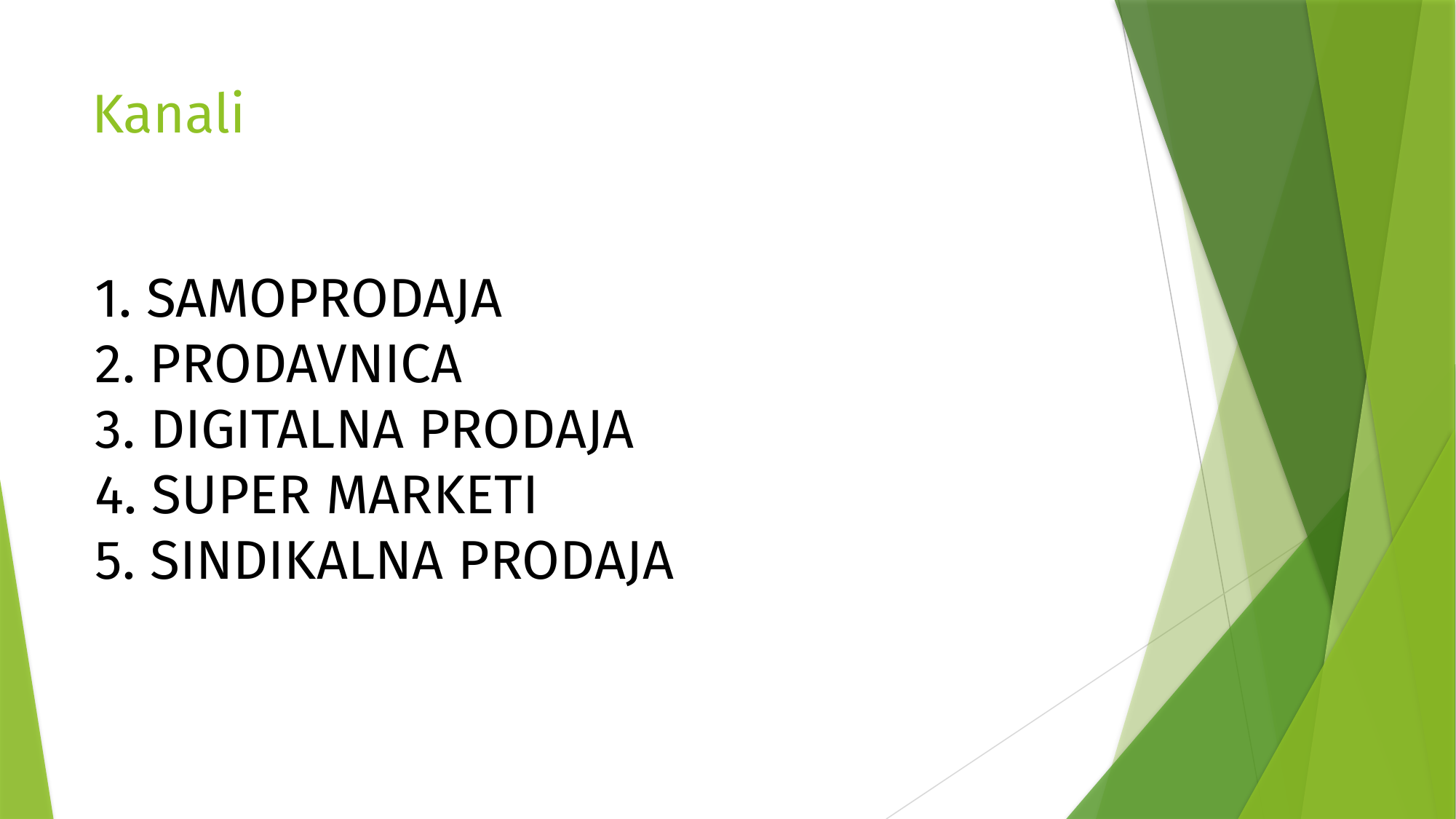

Kanali
# 1. SAMOPRODAJA 2. PRODAVNICA 3. DIGITALNA PRODAJA 4. SUPER MARKETI 5. SINDIKALNA PRODAJA